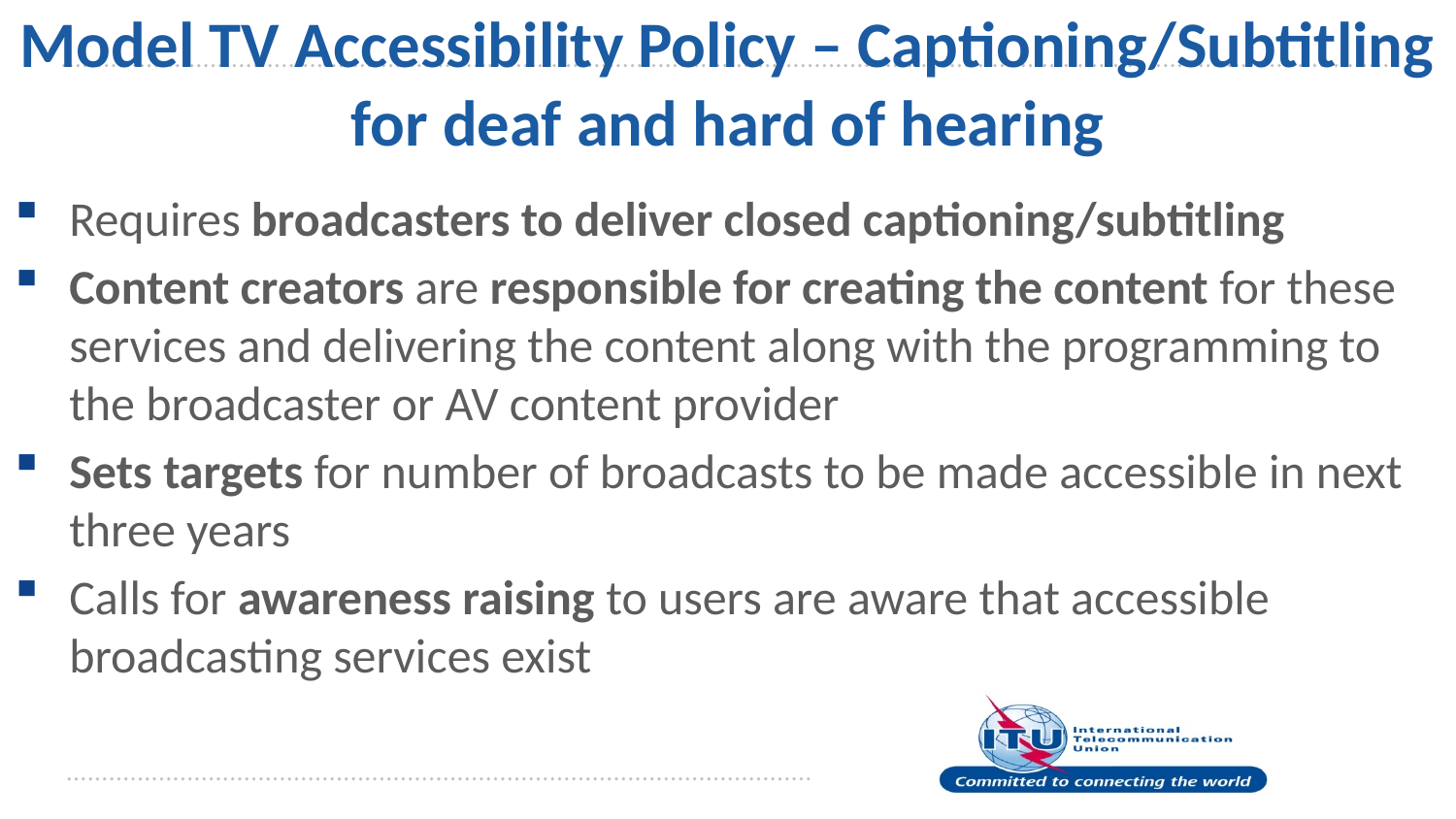

# Model TV Accessibility Policy – Captioning/Subtitling for deaf and hard of hearing
Requires broadcasters to deliver closed captioning/subtitling
Content creators are responsible for creating the content for these services and delivering the content along with the programming to the broadcaster or AV content provider
Sets targets for number of broadcasts to be made accessible in next three years
Calls for awareness raising to users are aware that accessible broadcasting services exist